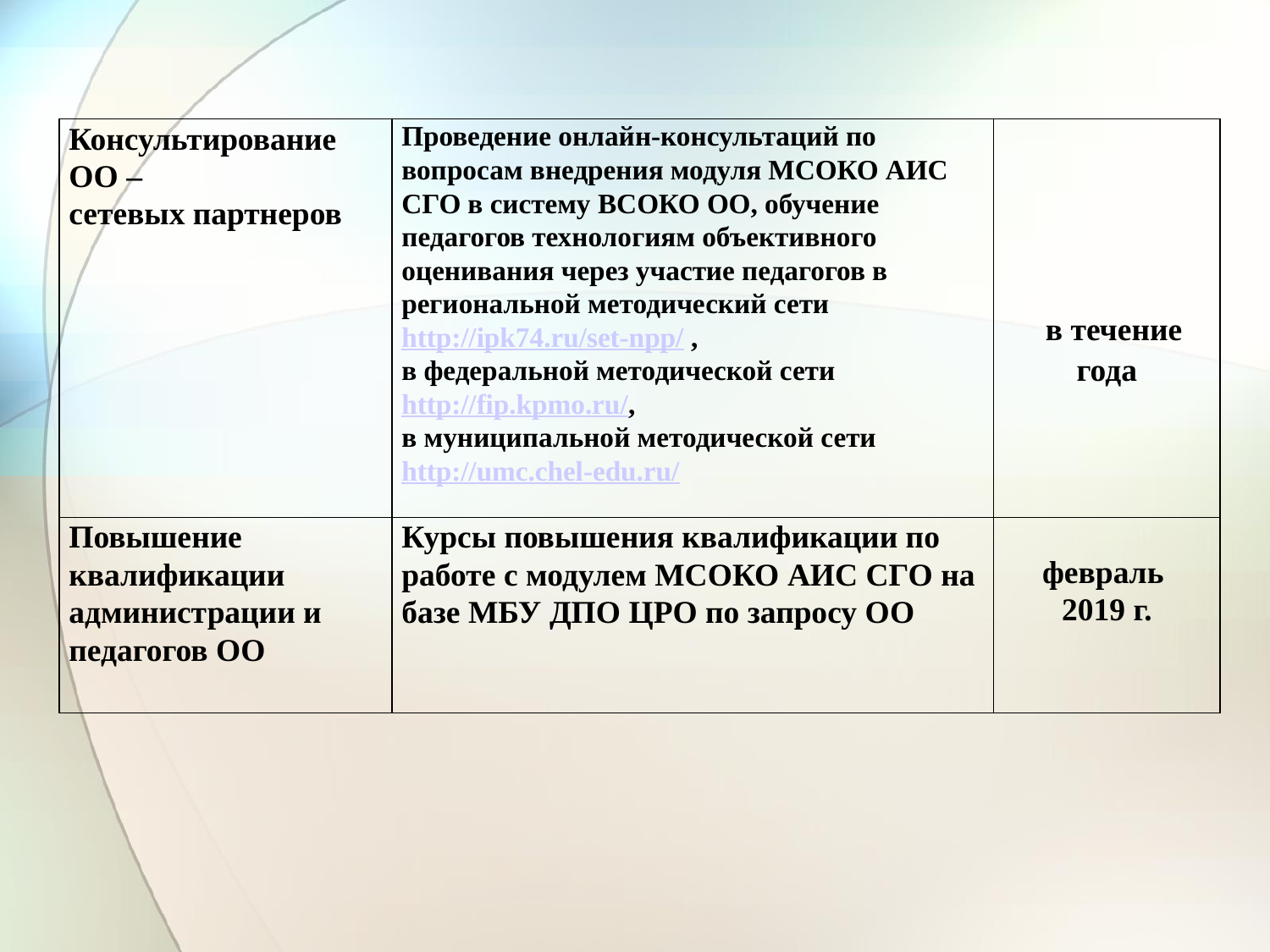

#
| Консультирование ОО – сетевых партнеров | Проведение онлайн-консультаций по вопросам внедрения модуля МСОКО АИС СГО в систему ВСОКО ОО, обучение педагогов технологиям объективного оценивания через участие педагогов в региональной методический сети http://ipk74.ru/set-npp/ , в федеральной методической сети http://fip.kpmo.ru/, в муниципальной методической сети http://umc.chel-edu.ru/ | в течение года |
| --- | --- | --- |
| Повышение квалификации администрации и педагогов ОО | Курсы повышения квалификации по работе с модулем МСОКО АИС СГО на базе МБУ ДПО ЦРО по запросу ОО | февраль 2019 г. |